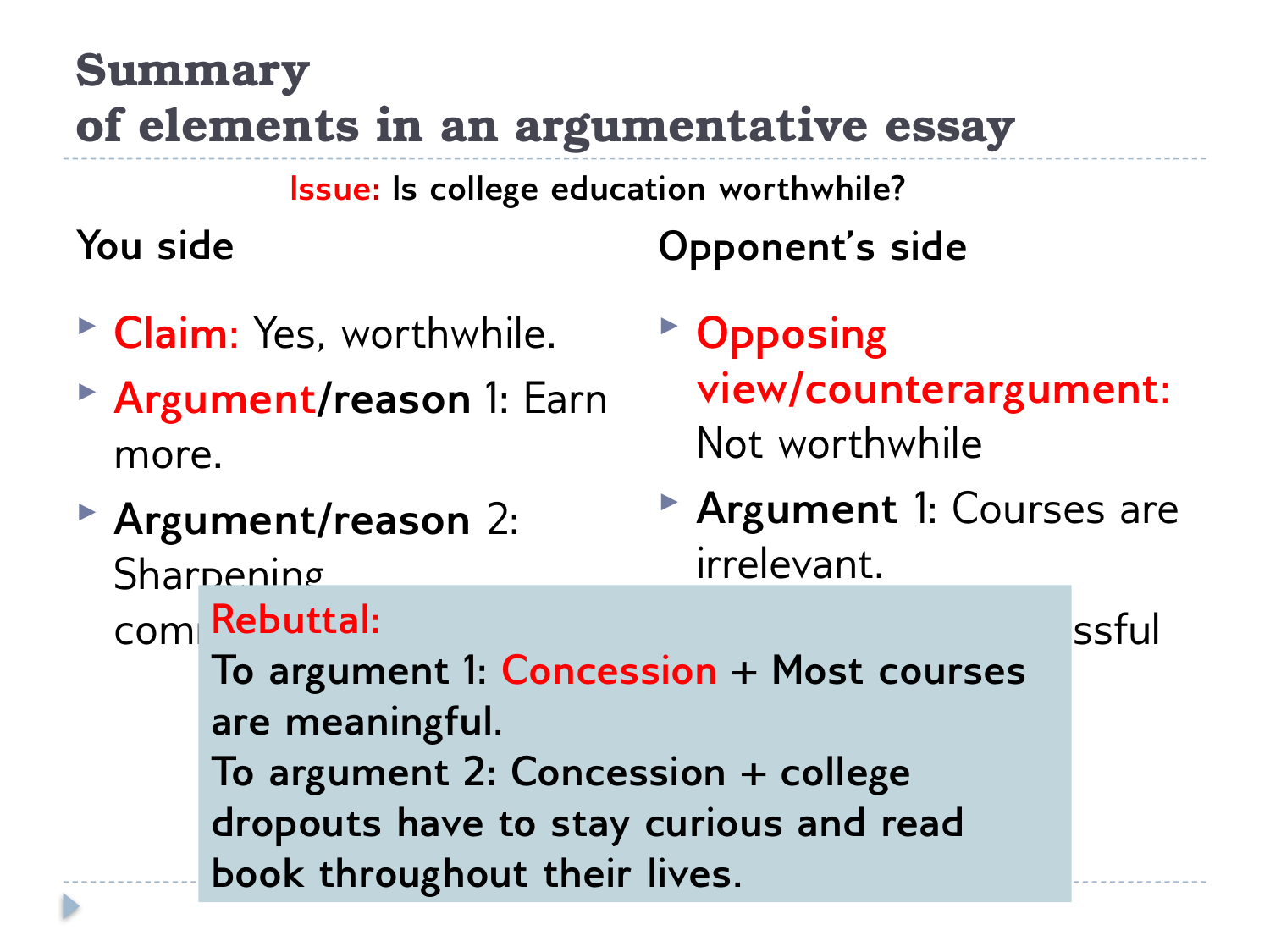

# Summary of elements in an argumentative essay
Issue: Is college education worthwhile?
You side
Opponent’s side
Claim: Yes, worthwhile.
Argument/reason 1: Earn more.
Argument/reason 2: Sharpening communication skills.
Opposing view/counterargument: Not worthwhile
Argument 1: Courses are irrelevant.
Argument 2: Successful college dropouts.
Rebuttal:
To argument 1: Concession + Most courses are meaningful.
To argument 2: Concession + college dropouts have to stay curious and read book throughout their lives.